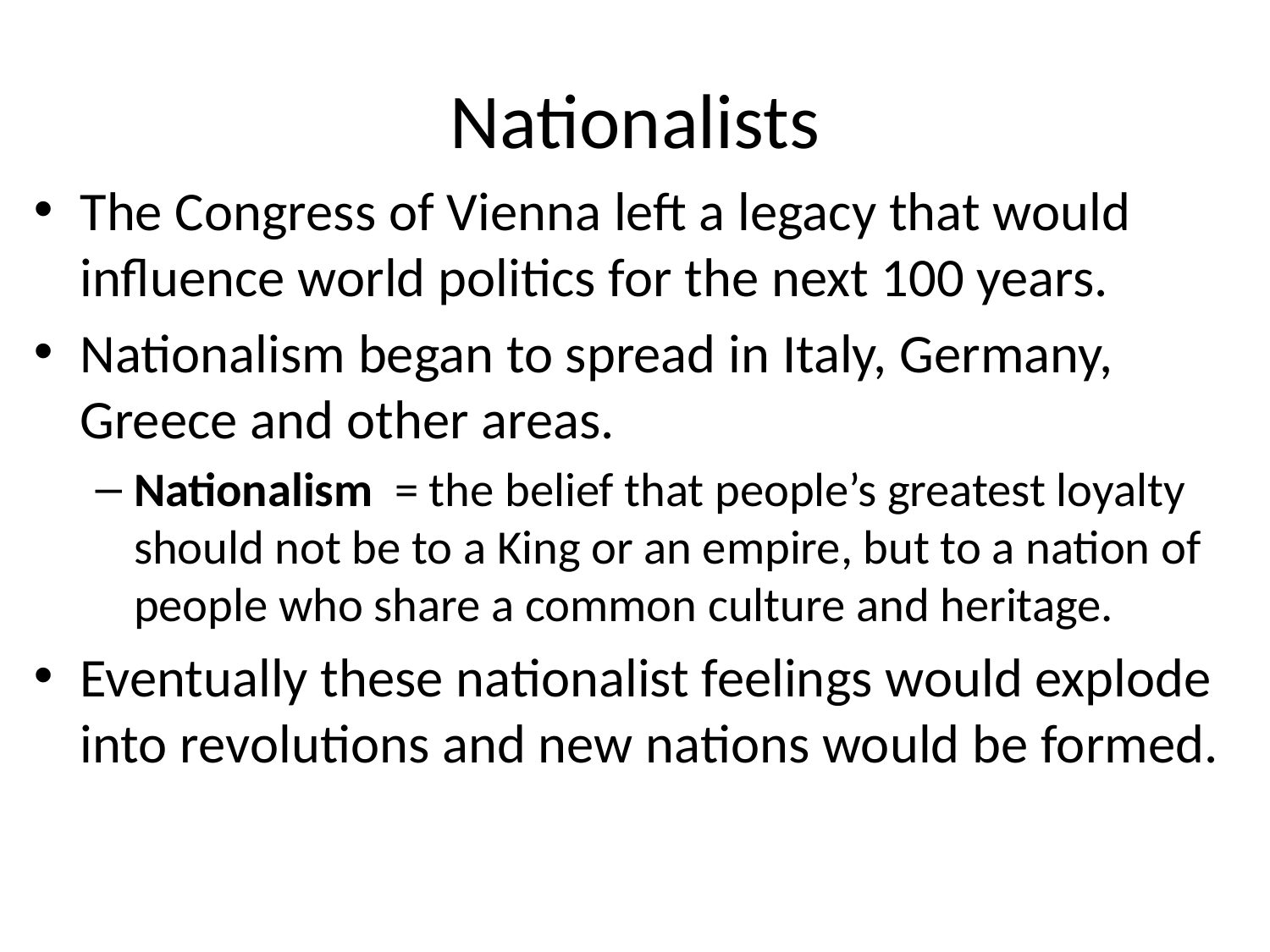

# Nationalists
The Congress of Vienna left a legacy that would influence world politics for the next 100 years.
Nationalism began to spread in Italy, Germany, Greece and other areas.
Nationalism  = the belief that people’s greatest loyalty should not be to a King or an empire, but to a nation of people who share a common culture and heritage.
Eventually these nationalist feelings would explode into revolutions and new nations would be formed.